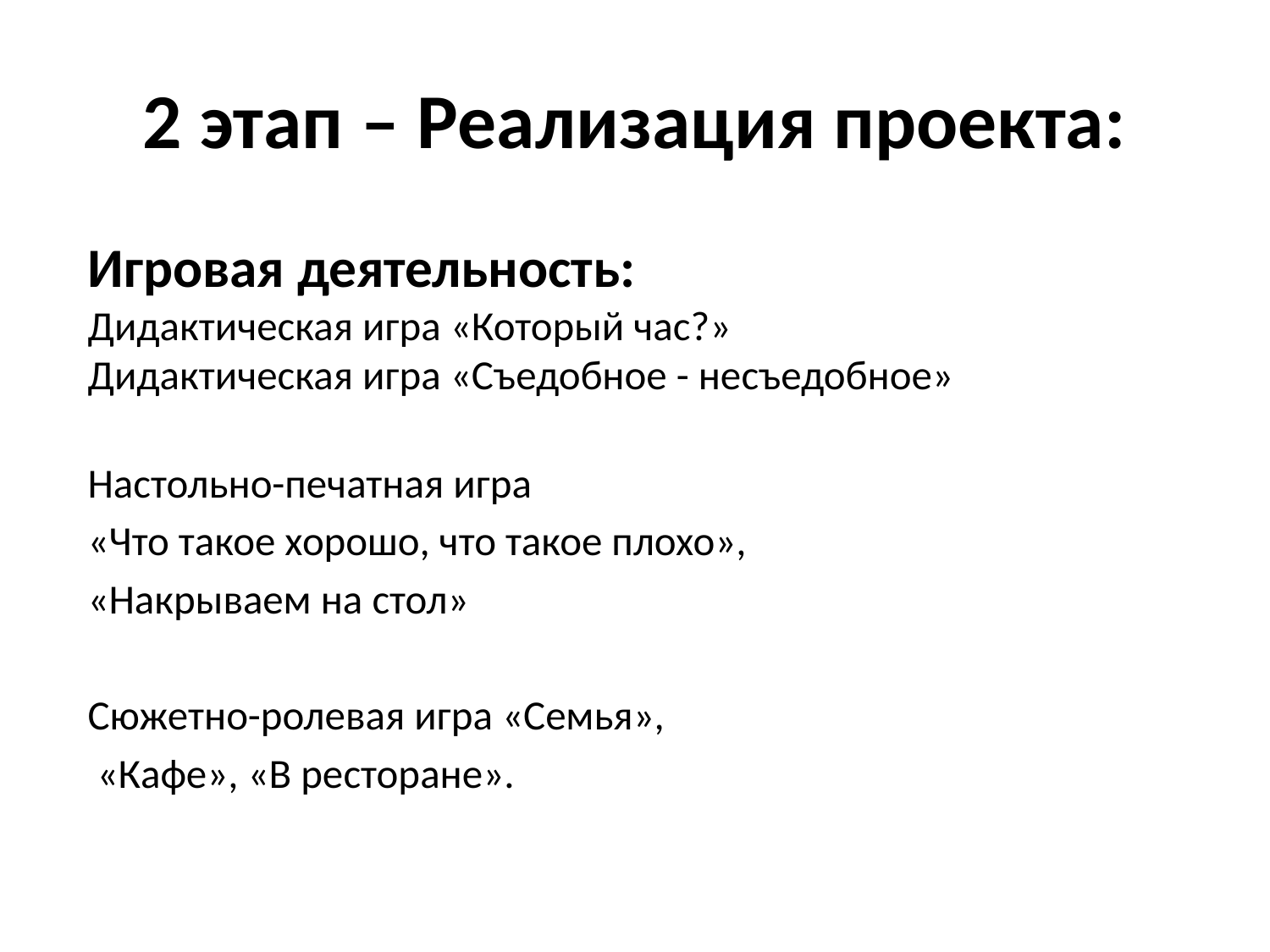

# 2 этап – Реализация проекта:
Игровая деятельность:
Дидактическая игра «Который час?»
Дидактическая игра «Съедобное - несъедобное»
Настольно-печатная игра
«Что такое хорошо, что такое плохо»,
«Накрываем на стол»

Сюжетно-ролевая игра «Семья»,
 «Кафе», «В ресторане».